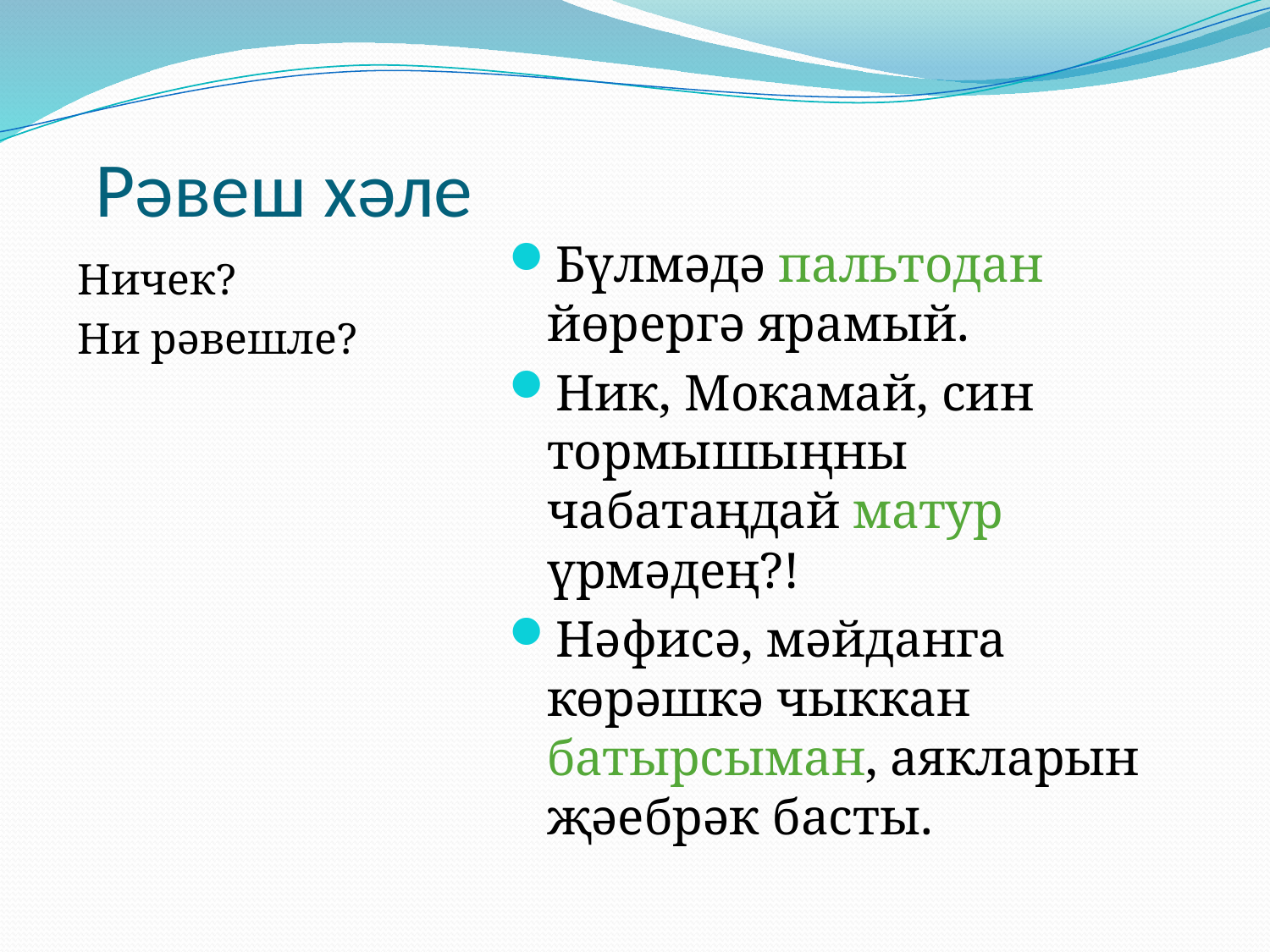

# Рәвеш хәле
Бүлмәдә пальтодан йөрергә ярамый.
Ник, Мокамай, син тормышыңны чабатаңдай матур үрмәдең?!
Нәфисә, мәйданга көрәшкә чыккан батырсыман, аякларын җәебрәк басты.
Ничек?
Ни рәвешле?